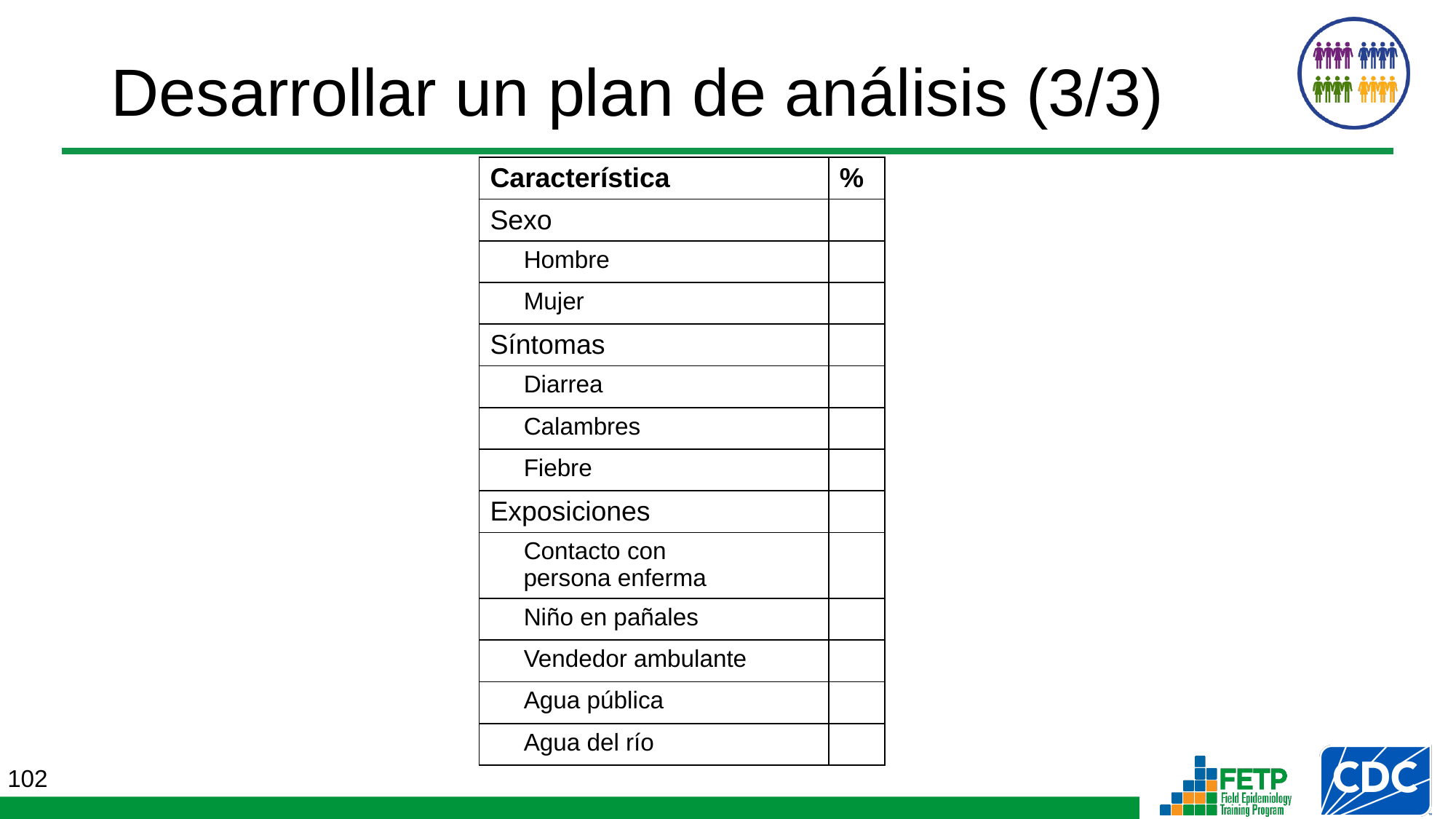

# Desarrollar un plan de análisis (3/3)
| Característica | % |
| --- | --- |
| Sexo |  |
| Hombre |  |
| Mujer |  |
| Síntomas |  |
| Diarrea |  |
| Calambres |  |
| Fiebre |  |
| Exposiciones |  |
| Contacto con persona enferma |  |
| Niño en pañales |  |
| Vendedor ambulante |  |
| Agua pública |  |
| Agua del río |  |